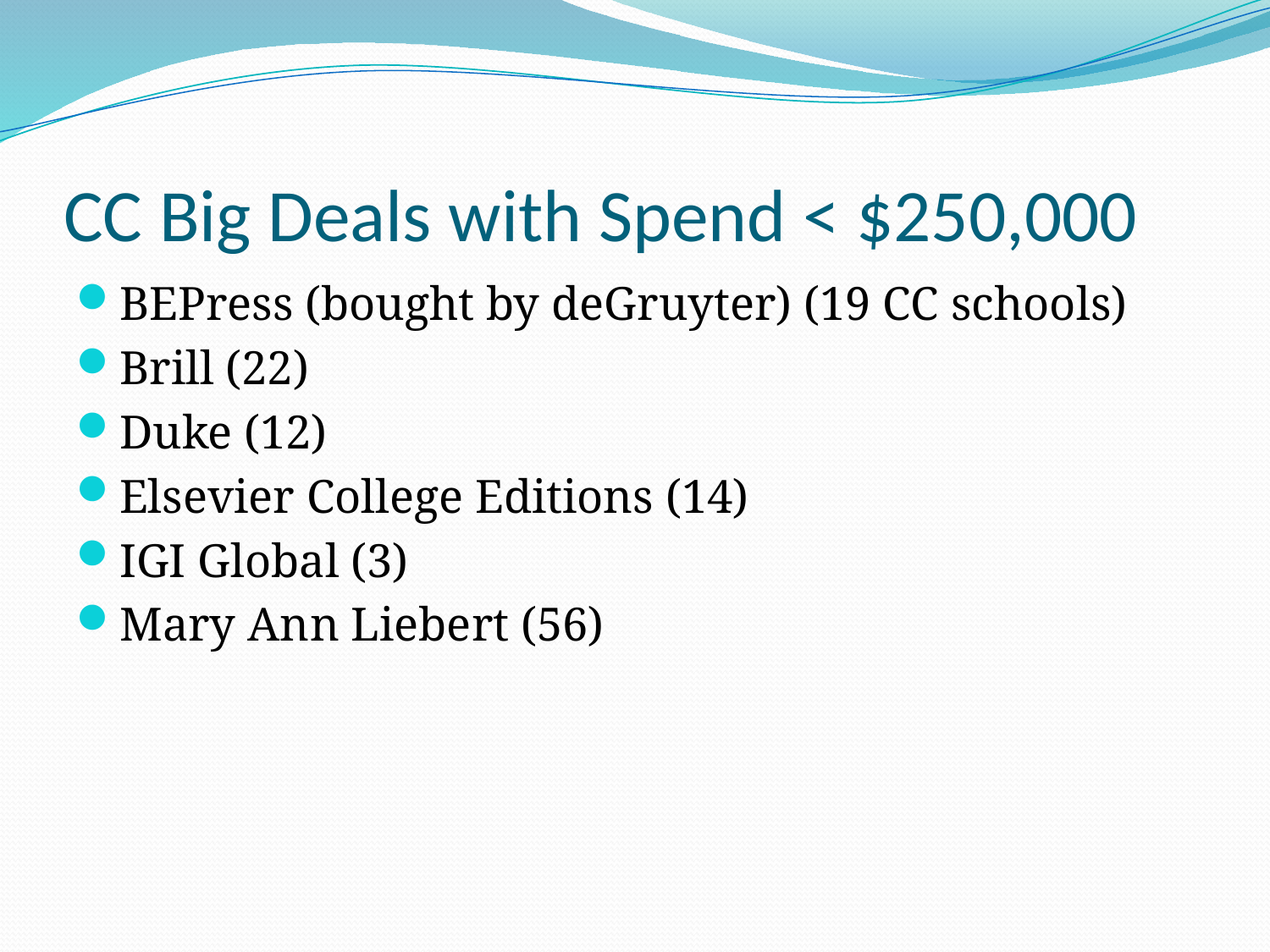

# CC Big Deals with Spend < $250,000
BEPress (bought by deGruyter) (19 CC schools)
Brill (22)
Duke (12)
Elsevier College Editions (14)
IGI Global (3)
Mary Ann Liebert (56)